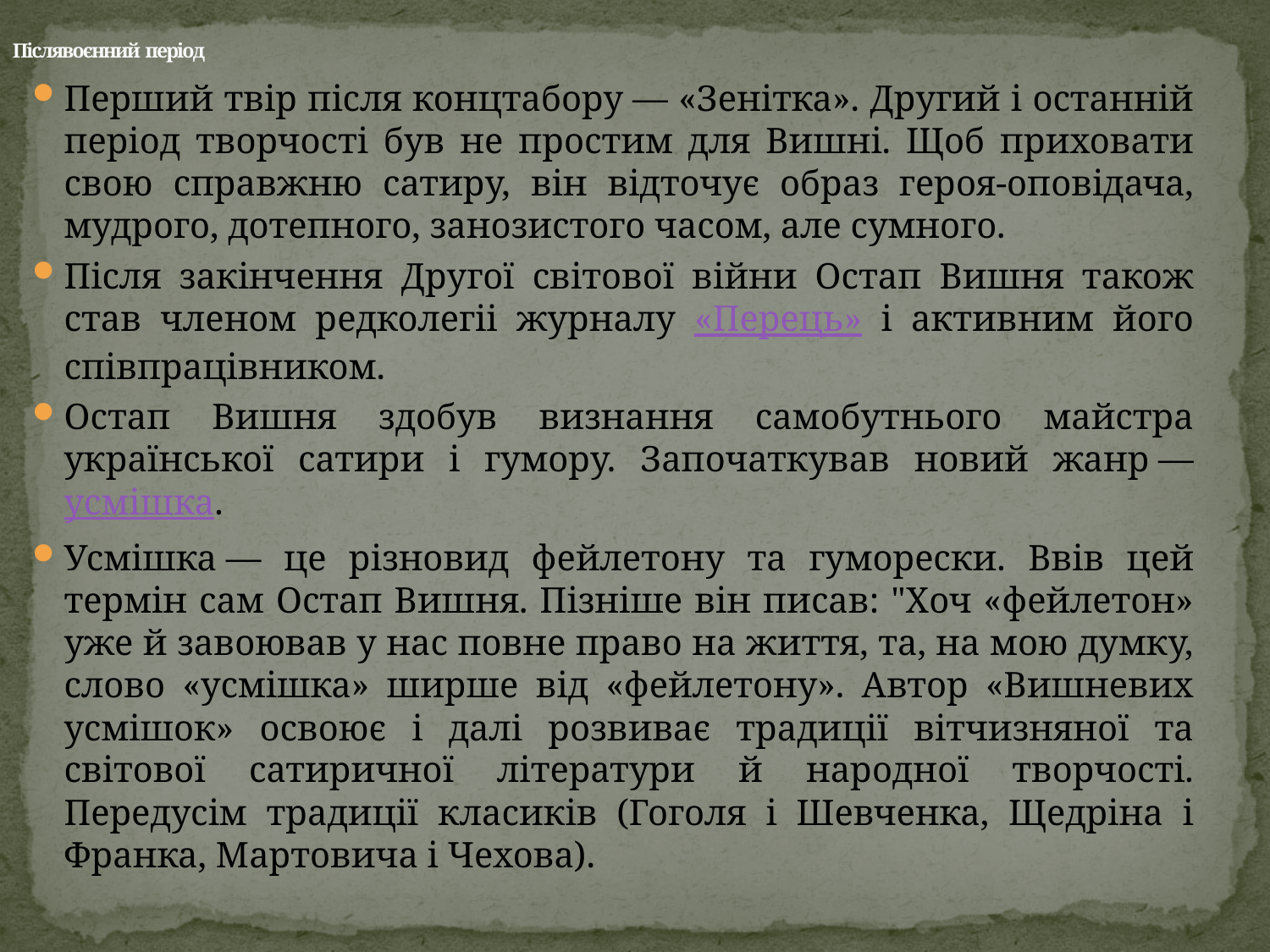

# Післявоєнний  період
Перший твір після концтабору — «Зенітка». Другий і останній період творчості був не простим для Вишні. Щоб приховати свою справжню сатиру, він відточує образ героя-оповідача, мудрого, дотепного, занозистого часом, але сумного.
Після закінчення Другої світової війни Остап Вишня також став членом редколегіі журналу «Перець» і активним його співпрацівником.
Остап Вишня здобув визнання самобутнього майстра української сатири і гумору. Започаткував новий жанр — усмішка.
Усмішка — це різновид фейлетону та гуморески. Ввів цей термін сам Остап Вишня. Пізніше він писав: "Хоч «фейлетон» уже й завоював у нас повне право на життя, та, на мою думку, слово «усмішка» ширше від «фейлетону». Автор «Вишневих усмішок» освоює і далі розвиває традиції вітчизняної та світової сатиричної літератури й народної творчості. Передусім традиції класиків (Гоголя і Шевченка, Щедріна і Франка, Мартовича і Чехова).